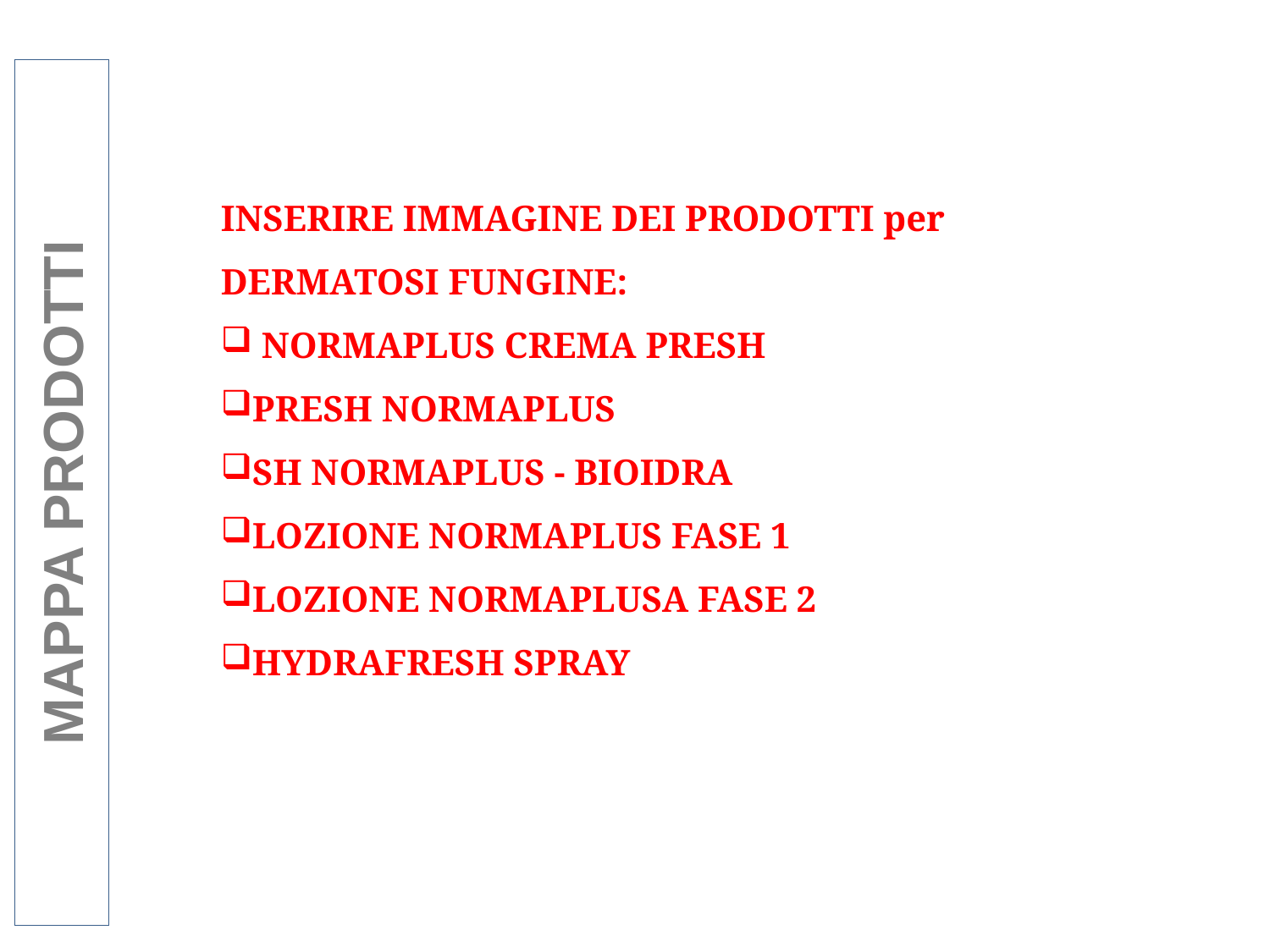

MAPPA PRODOTTI
INSERIRE IMMAGINE DEI PRODOTTI per  DERMATOSI FUNGINE:
 NORMAPLUS CREMA PRESH
PRESH NORMAPLUS
SH NORMAPLUS - BIOIDRA
LOZIONE NORMAPLUS FASE 1
LOZIONE NORMAPLUSA FASE 2
HYDRAFRESH SPRAY